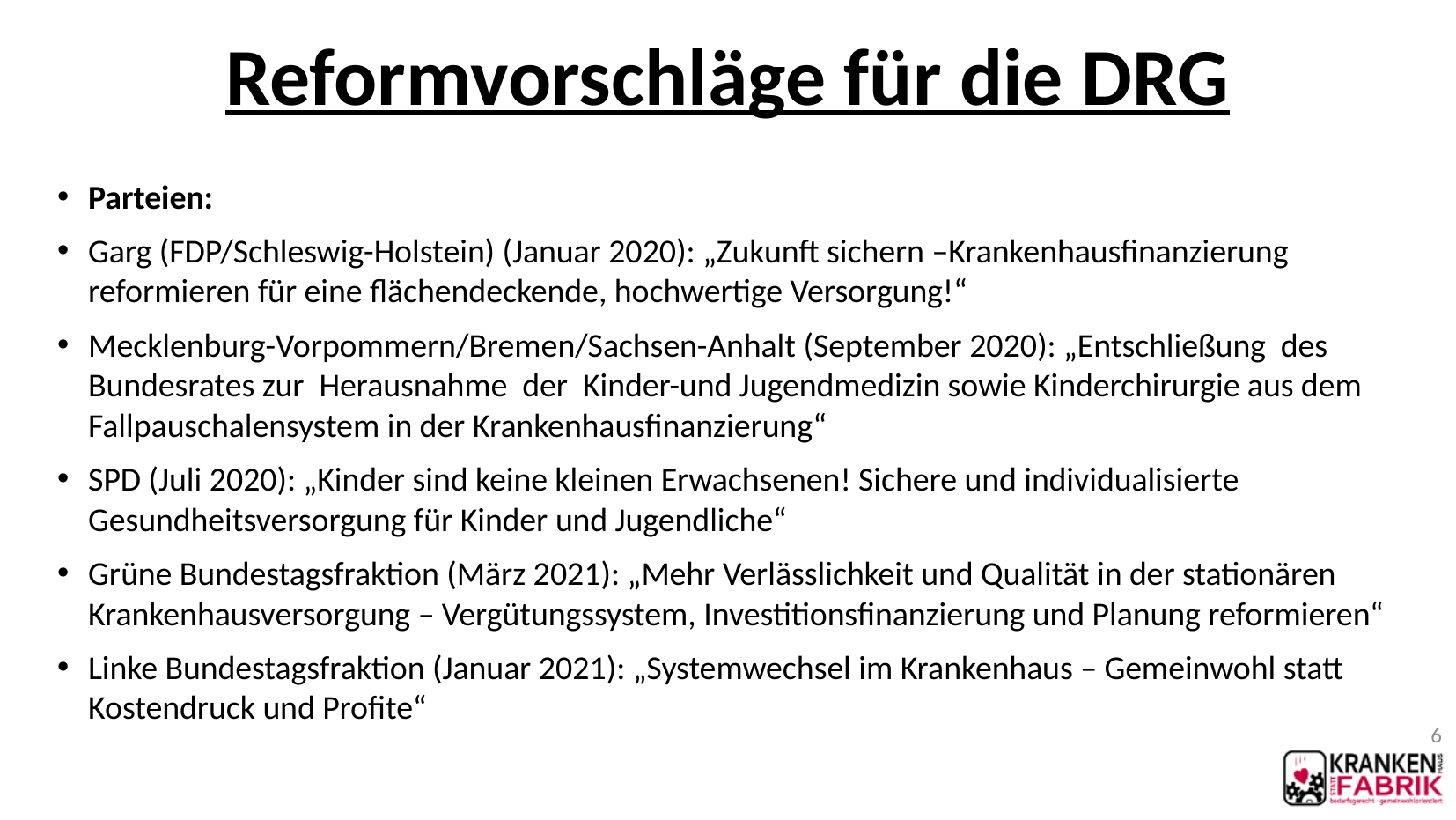

Reformvorschläge für die DRG
Parteien:
Garg (FDP/Schleswig-Holstein) (Januar 2020): „Zukunft sichern –Krankenhausfinanzierung reformieren für eine flächendeckende, hochwertige Versorgung!“
Mecklenburg-Vorpommern/Bremen/Sachsen-Anhalt (September 2020): „Entschließung  des Bundesrates zur  Herausnahme  der  Kinder-und Jugendmedizin sowie Kinderchirurgie aus dem Fallpauschalensystem in der Krankenhausfinanzierung“
SPD (Juli 2020): „Kinder sind keine kleinen Erwachsenen! Sichere und individualisierte Gesundheitsversorgung für Kinder und Jugendliche“
Grüne Bundestagsfraktion (März 2021): „Mehr Verlässlichkeit und Qualität in der stationären Krankenhausversorgung – Vergütungssystem, Investitionsfinanzierung und Planung reformieren“
Linke Bundestagsfraktion (Januar 2021): „Systemwechsel im Krankenhaus – Gemeinwohl statt Kostendruck und Profite“

6